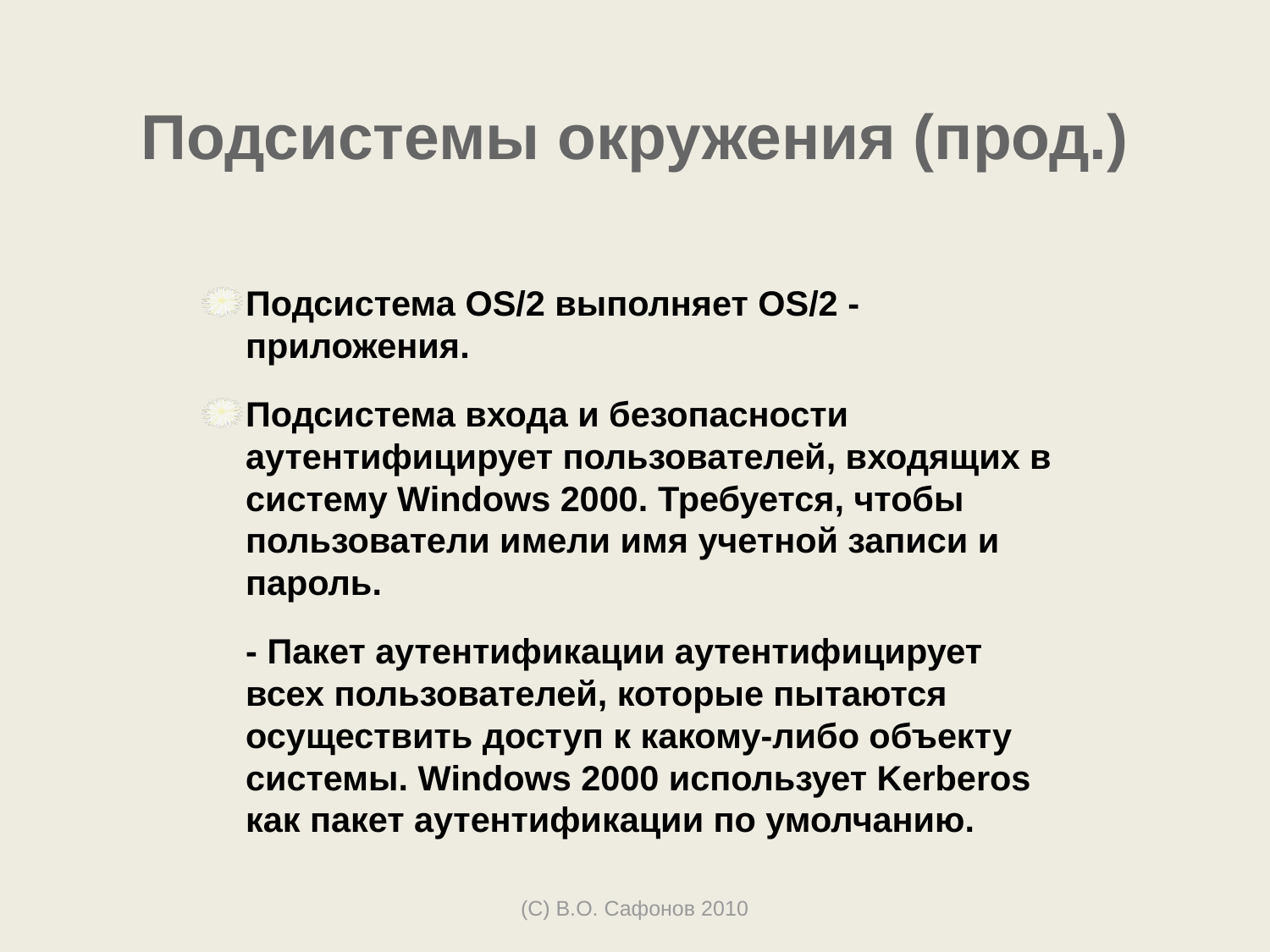

# Подсистемы окружения (прод.)
Подсистема OS/2 выполняет OS/2 - приложения.
Подсистема входа и безопасности аутентифицирует пользователей, входящих в систему Windows 2000. Требуется, чтобы пользователи имели имя учетной записи и пароль.
	- Пакет аутентификации аутентифицирует всех пользователей, которые пытаются осуществить доступ к какому-либо объекту системы. Windows 2000 использует Kerberos как пакет аутентификации по умолчанию.

(С) В.О. Сафонов 2010